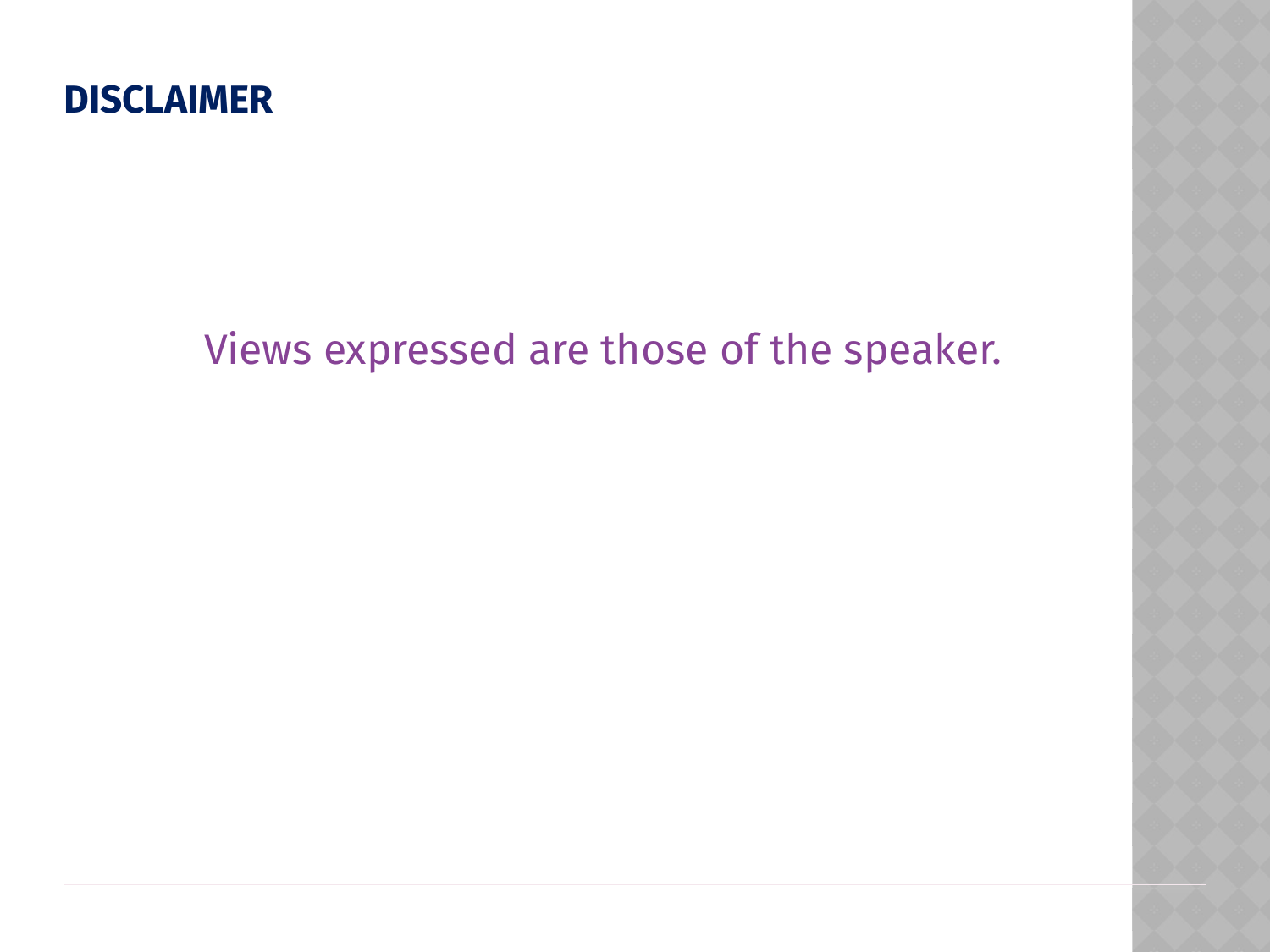

# Disclaimer

Views expressed are those of the speaker.